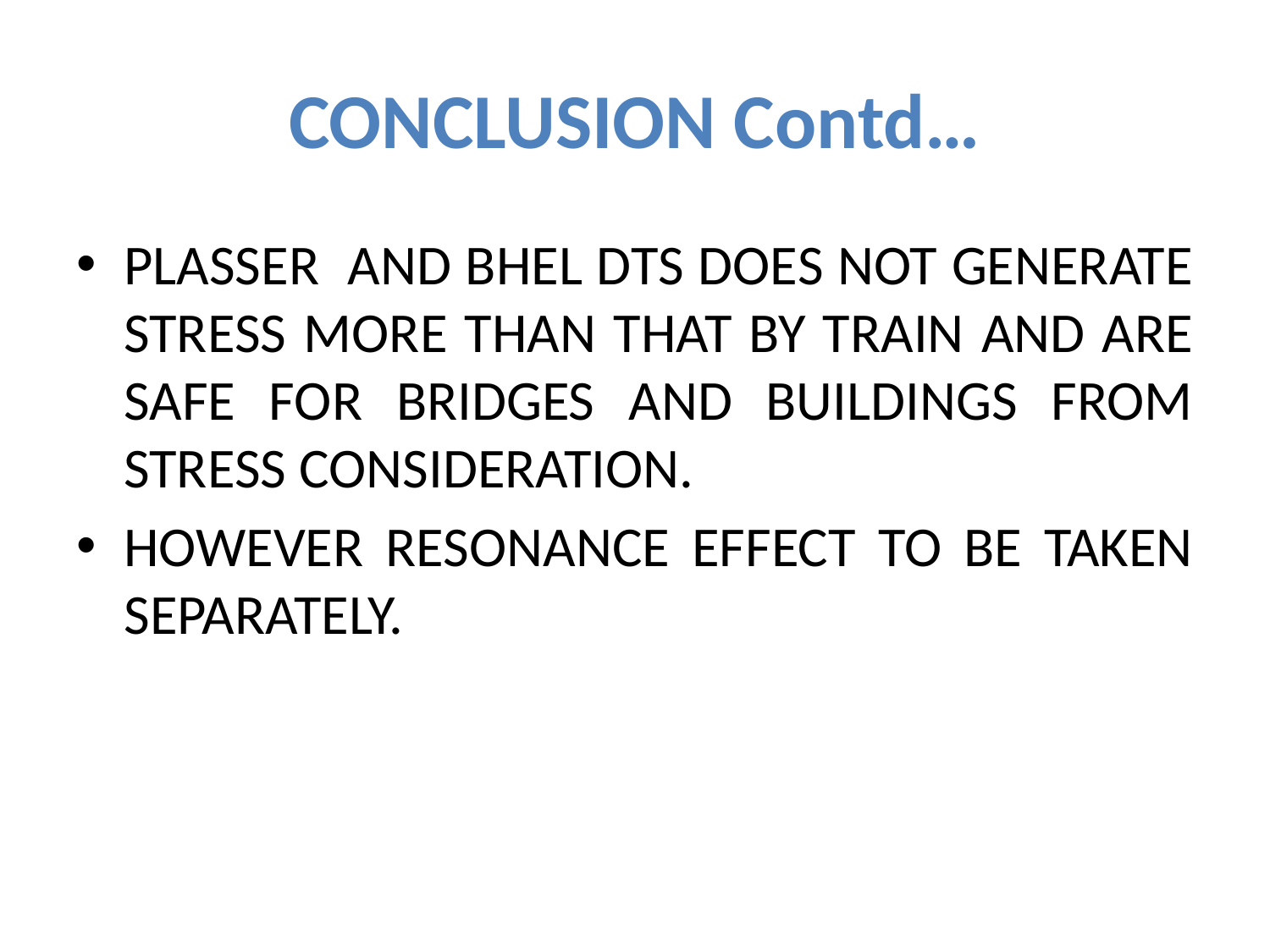

# CONCLUSION Contd…
PLASSER  AND BHEL DTS DOES NOT GENERATE STRESS MORE THAN THAT BY TRAIN AND ARE SAFE FOR BRIDGES AND BUILDINGS FROM STRESS CONSIDERATION.
HOWEVER RESONANCE EFFECT TO BE TAKEN SEPARATELY.